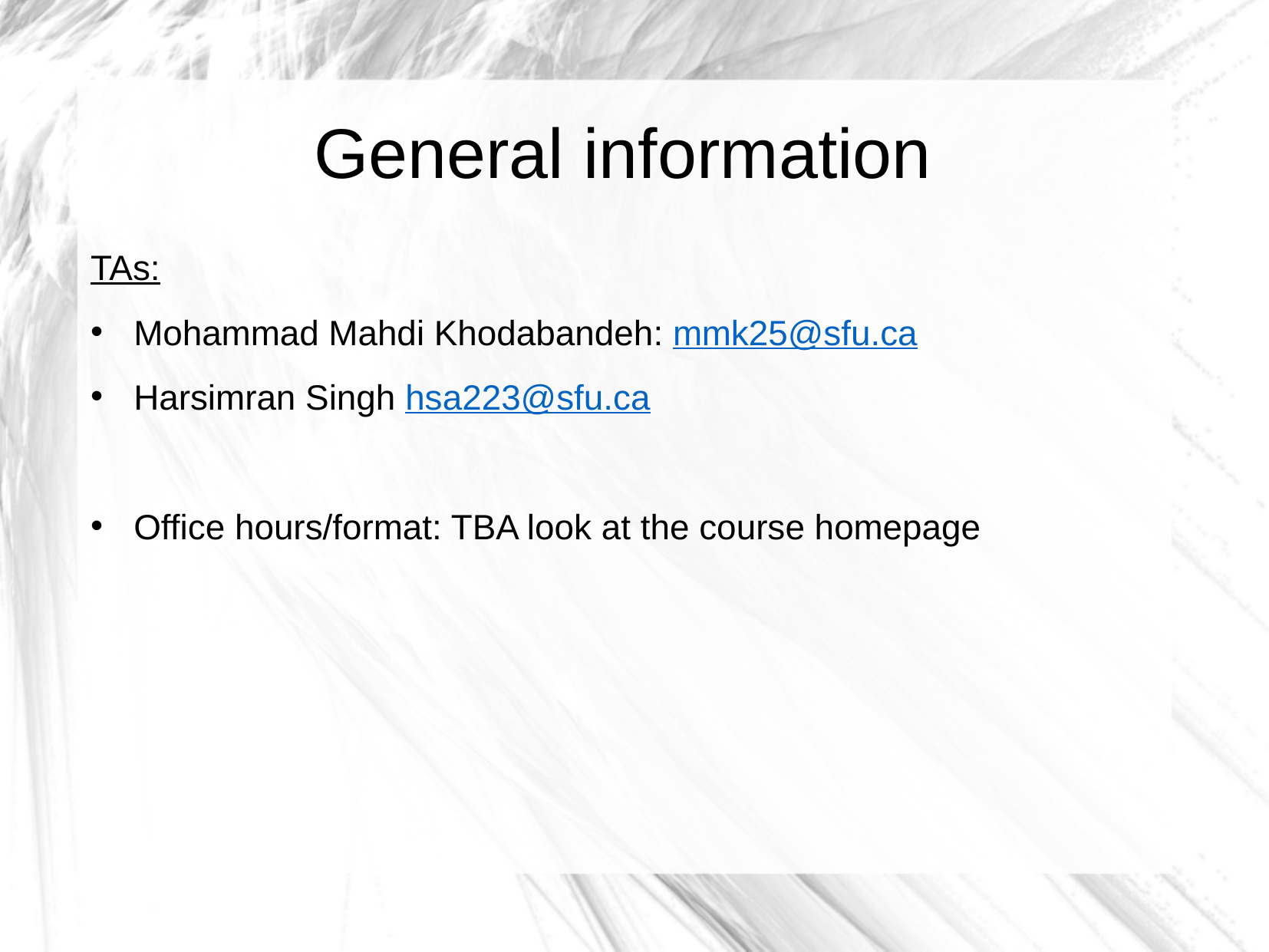

General information
TAs:
Mohammad Mahdi Khodabandeh: mmk25@sfu.ca
Harsimran Singh hsa223@sfu.ca

Office hours/format: TBA look at the course homepage